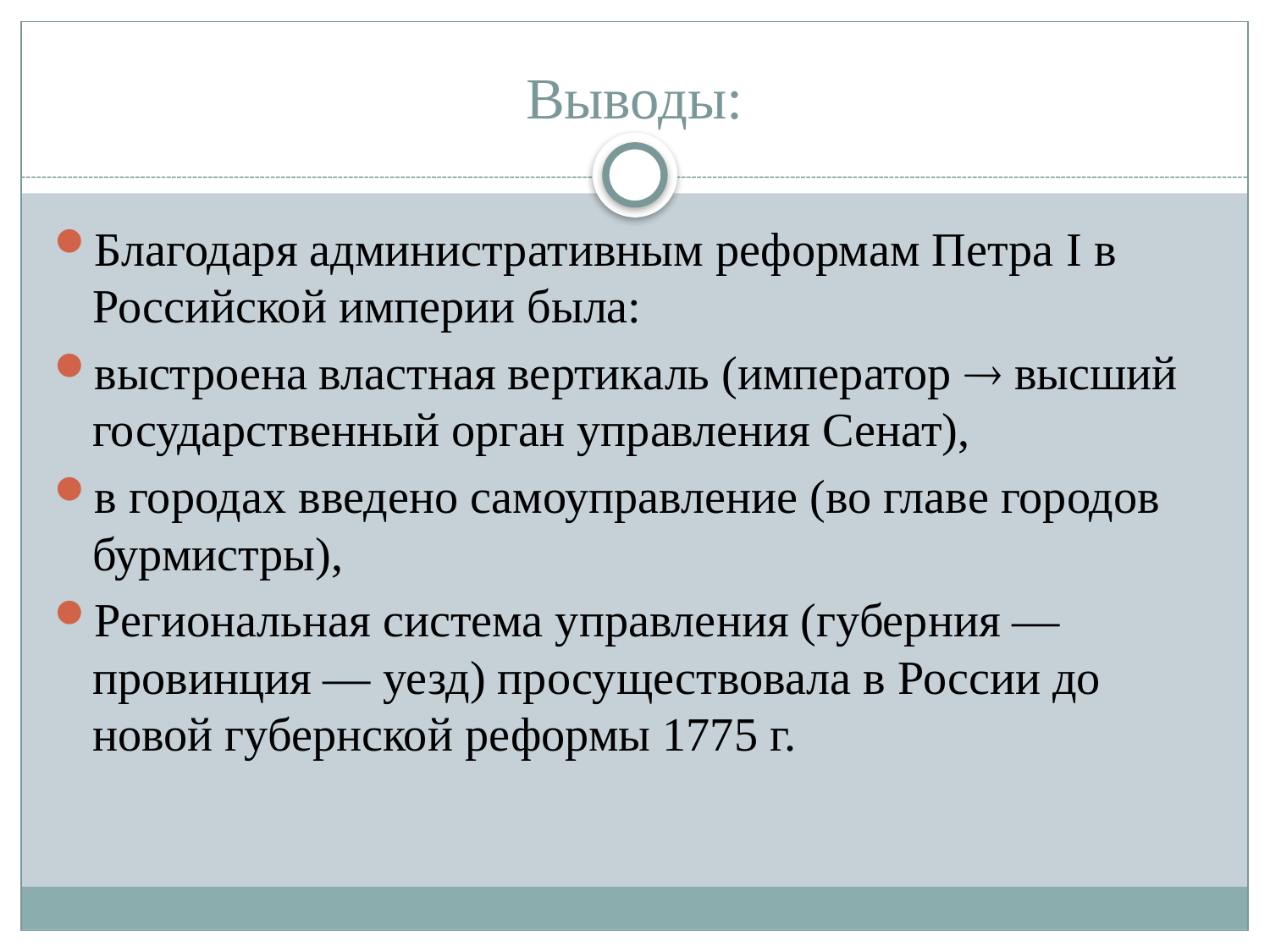

# Выводы:
Благодаря административным реформам Петра I в Российской империи была:
выстроена властная вертикаль (император → высший государственный орган управления Сенат),
в городах введено самоуправление (во главе городов бурмистры),
Региональная система управления (губерния — провинция — уезд) просуществовала в России до новой губернской реформы 1775 г.